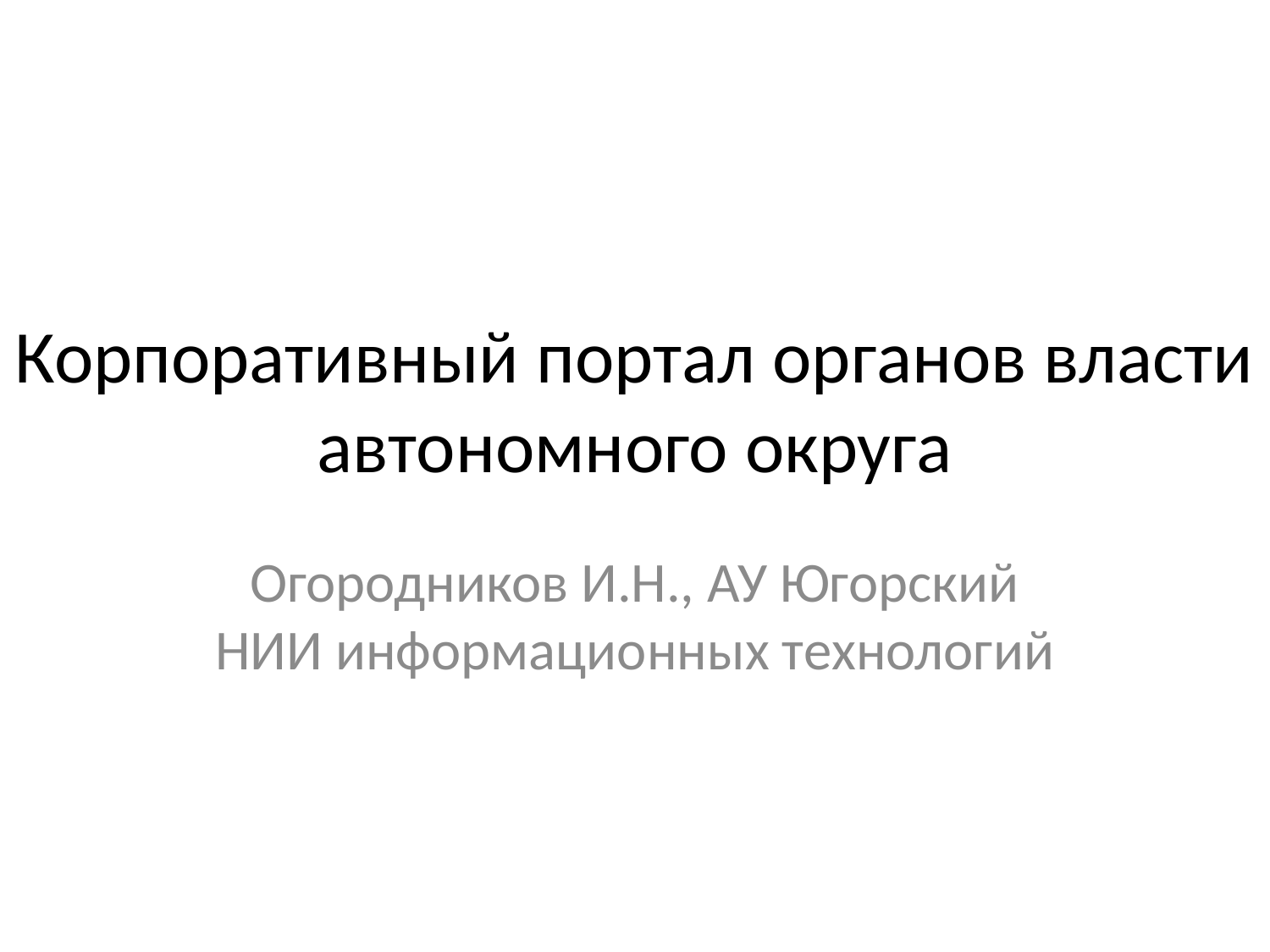

# Корпоративный портал органов власти автономного округа
Огородников И.Н., АУ Югорский НИИ информационных технологий